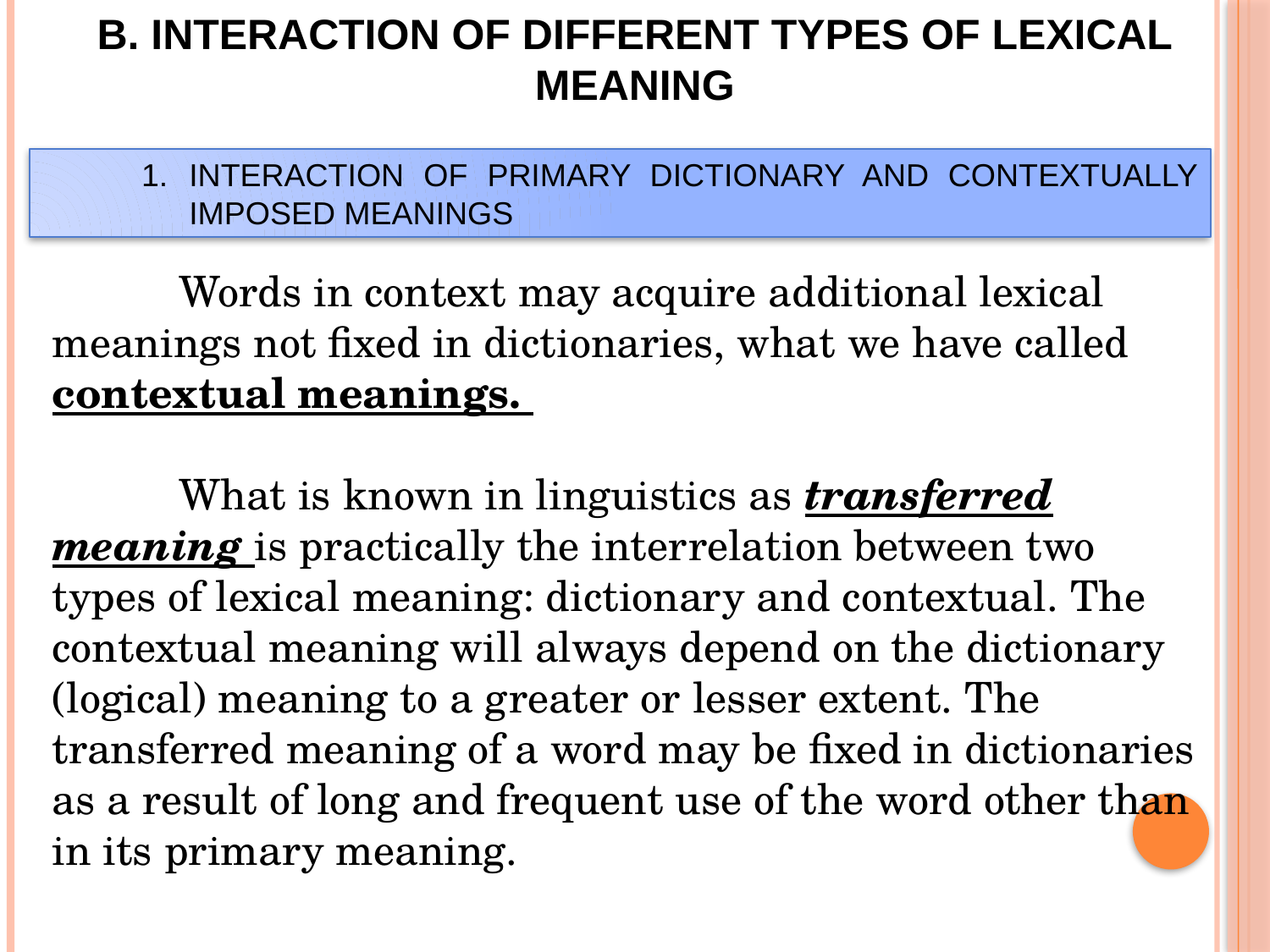

B. INTERACTION OF DIFFERENT TYPES OF LEXICAL MEANING
INTERACTION OF PRIMARY DICTIONARY AND CONTEXTUALLY IMPOSED MEANINGS
	Words in context may acquire additional lexical meanings not fixed in dictionaries, what we have called contextual meanings.

	What is known in linguistics as transferred meaning is practically the interrelation between two types of lexical meaning: dictionary and contextual. The contextual meaning will always depend on the dictionary (logical) meaning to a greater or lesser extent. The transferred meaning of a word may be fixed in dictionaries as a result of long and frequent use of the word other than in its primary meaning.